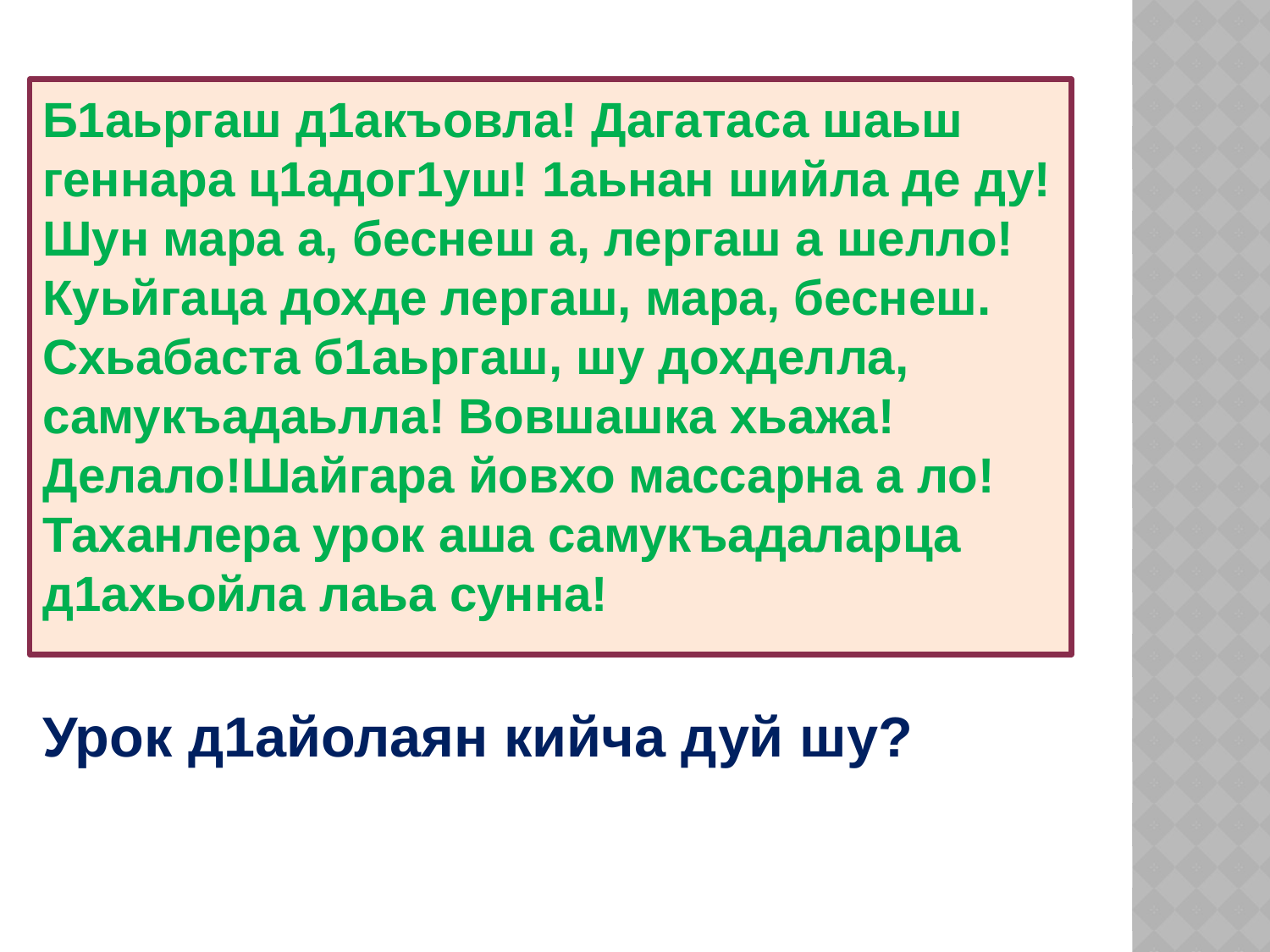

Б1аьргаш д1акъовла! Дагатаса шаьш геннара ц1адог1уш! 1аьнан шийла де ду! Шун мара а, беснеш а, лергаш а шелло! Куьйгаца дохде лергаш, мара, беснеш. Схьабаста б1аьргаш, шу дохделла, самукъадаьлла! Вовшашка хьажа! Делало!Шайгара йовхо массарна а ло! Таханлера урок аша самукъадаларца д1ахьойла лаьа сунна!
Урок д1айолаян кийча дуй шу?